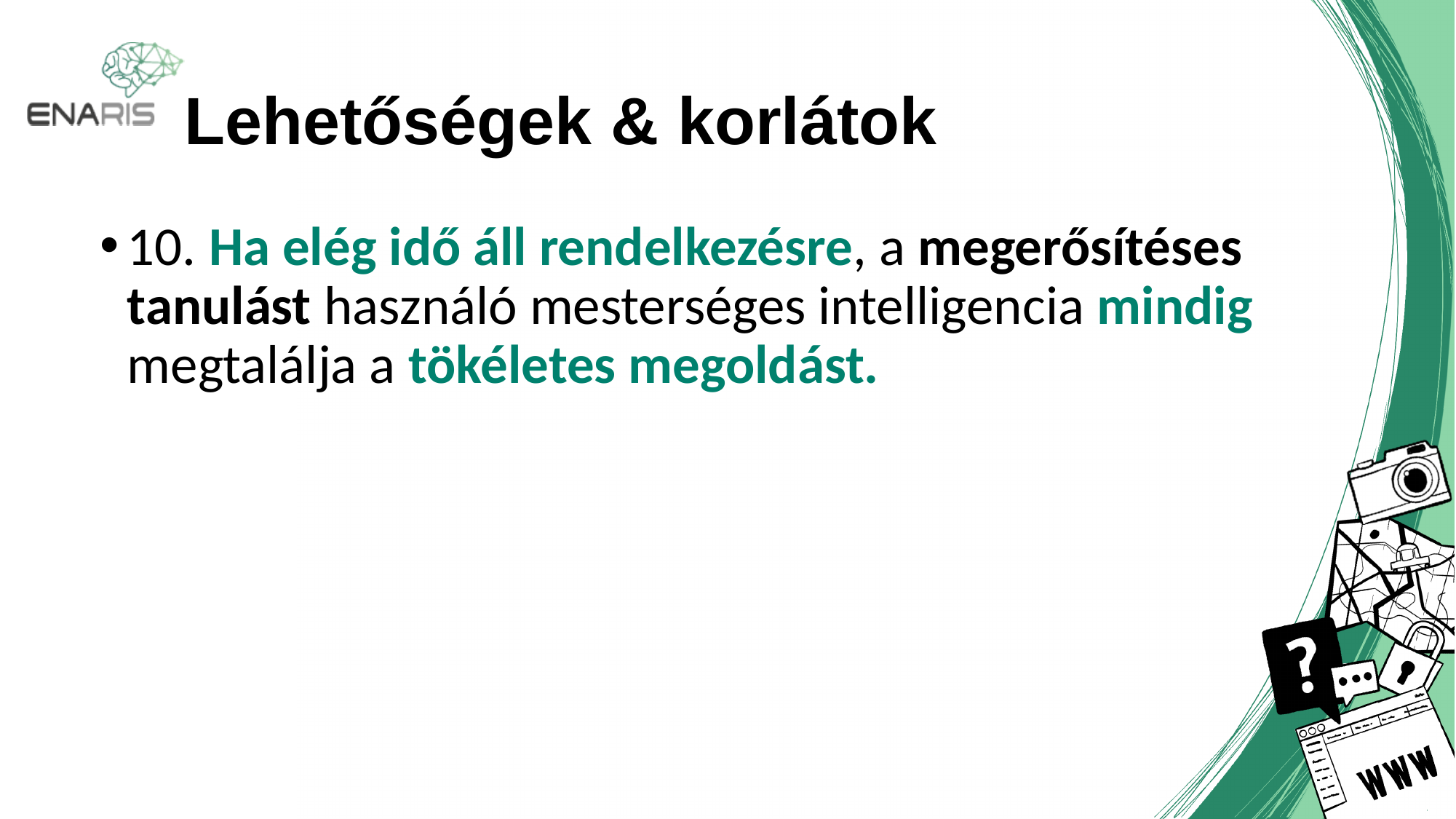

# Lehetőségek & korlátok
10. Ha elég idő áll rendelkezésre, a megerősítéses tanulást használó mesterséges intelligencia mindig megtalálja a tökéletes megoldást.